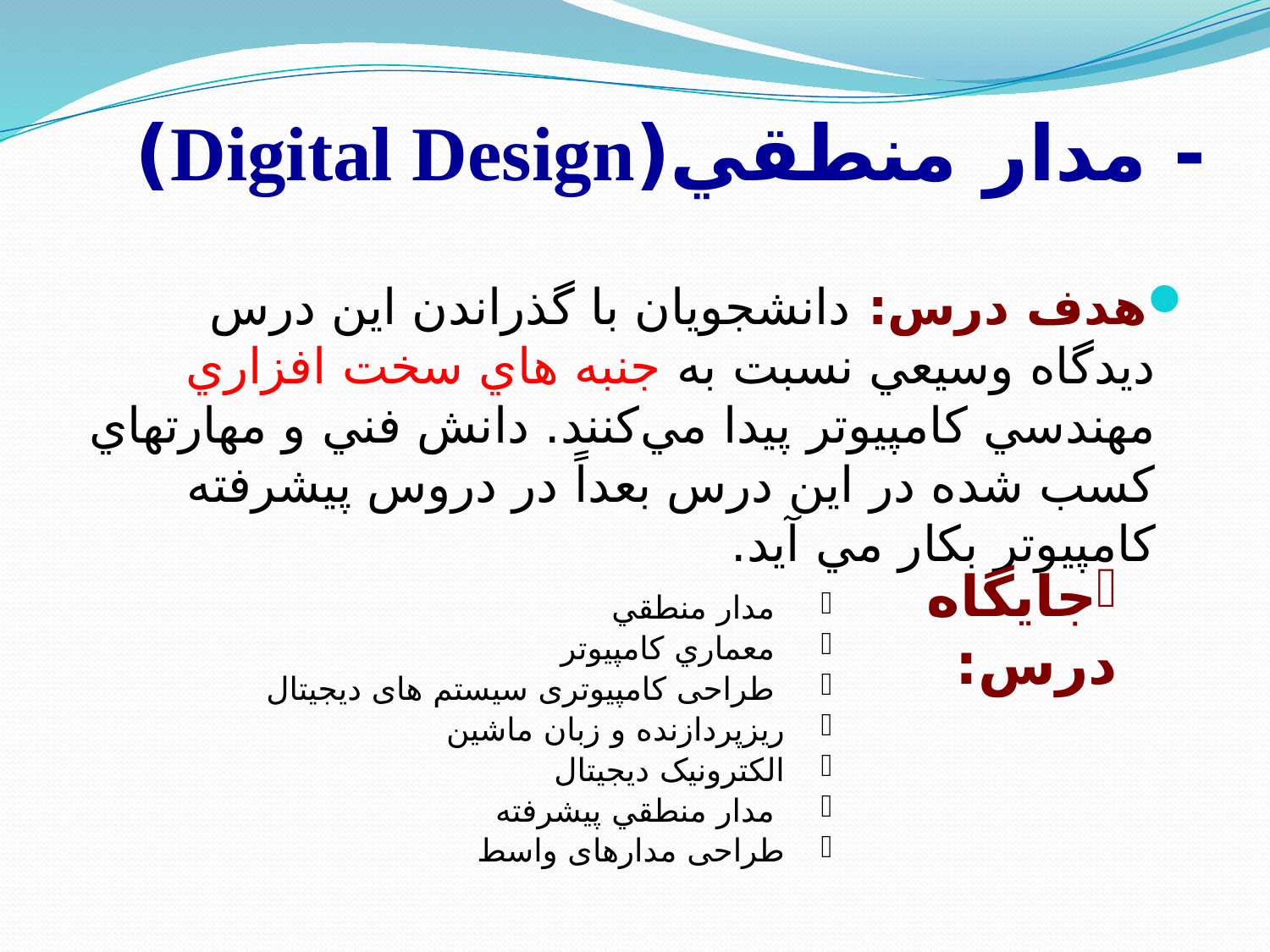

# - مدار منطقي(Digital Design)
هدف درس: دانشجويان با گذراندن اين درس ديدگاه وسيعي نسبت به جنبه هاي سخت افزاري مهندسي کامپيوتر پيدا مي‌کنند. دانش فني و مهارتهاي کسب شده در اين درس بعداً در دروس پيشرفته کامپيوتر بکار مي آيد.

جايگاه درس:
 مدار منطقي
 معماري کامپيوتر
 طراحی کامپیوتری سیستم های دیجیتال
ریزپردازنده و زبان ماشین
الکترونیک دیجیتال
 مدار منطقي پيشرفته
طراحی مدارهای واسط